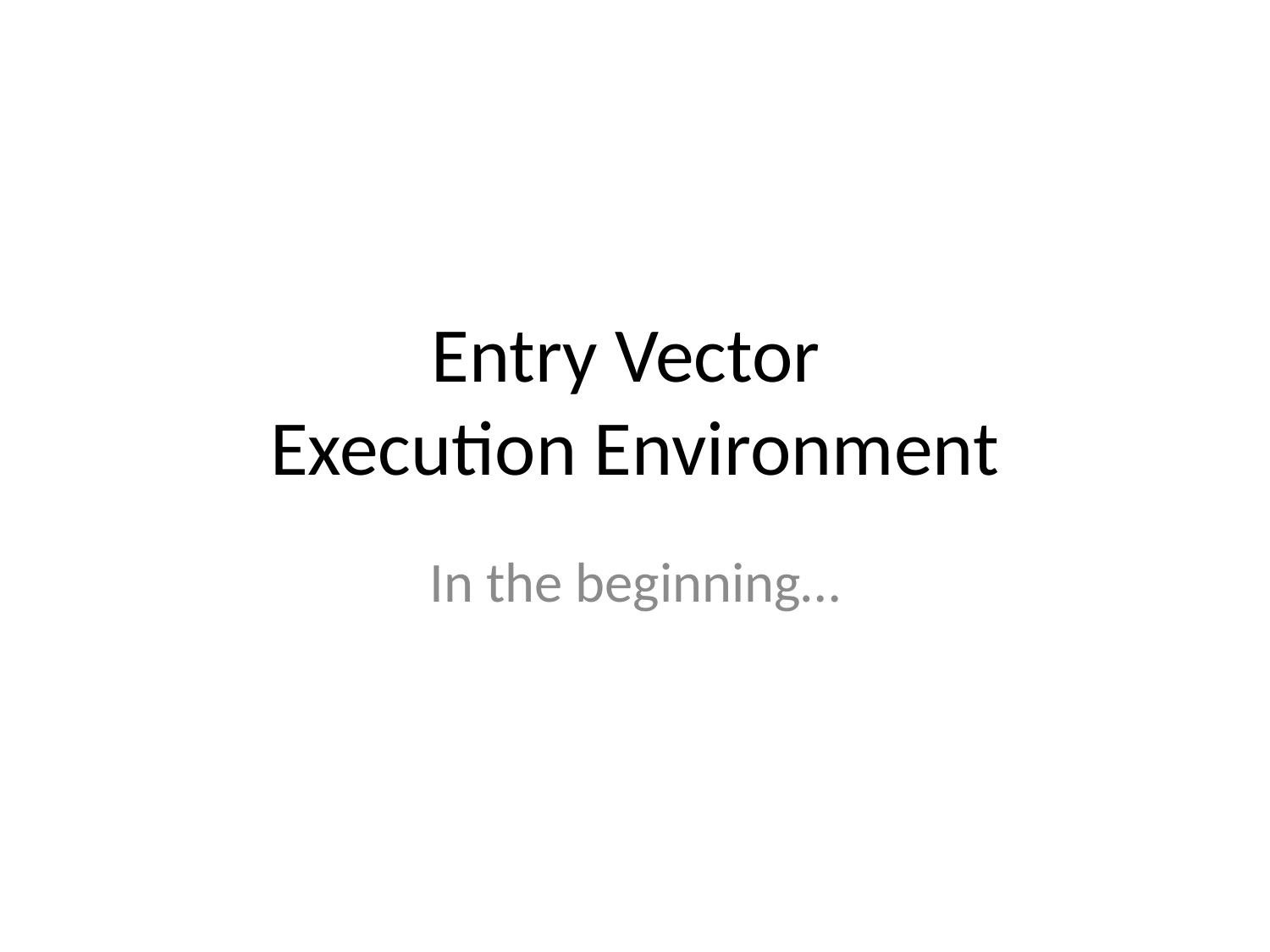

# Entry Vector Execution Environment
In the beginning…